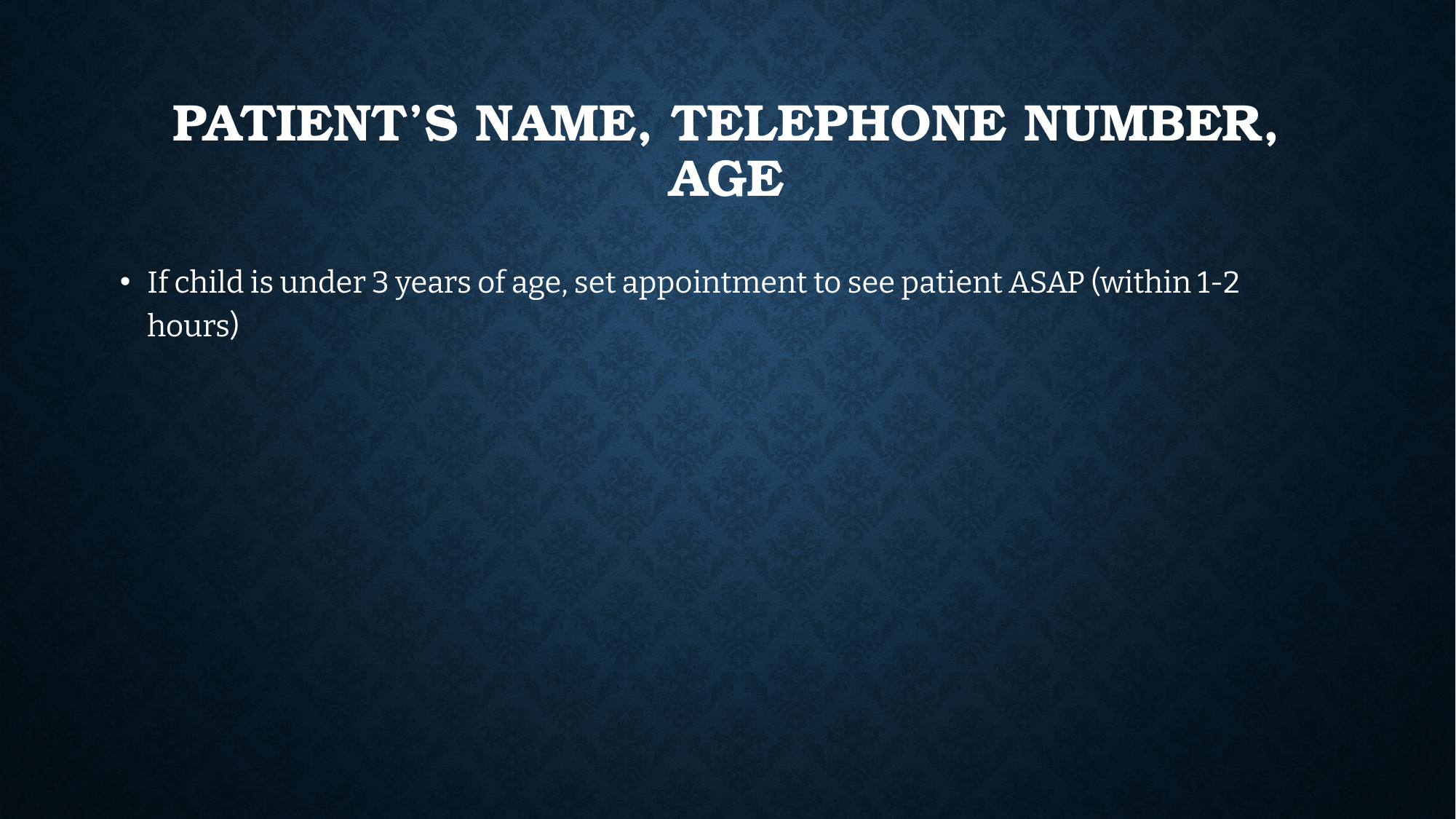

# Patient’s name, telephone number, age
If child is under 3 years of age, set appointment to see patient ASAP (within 1-2 hours)